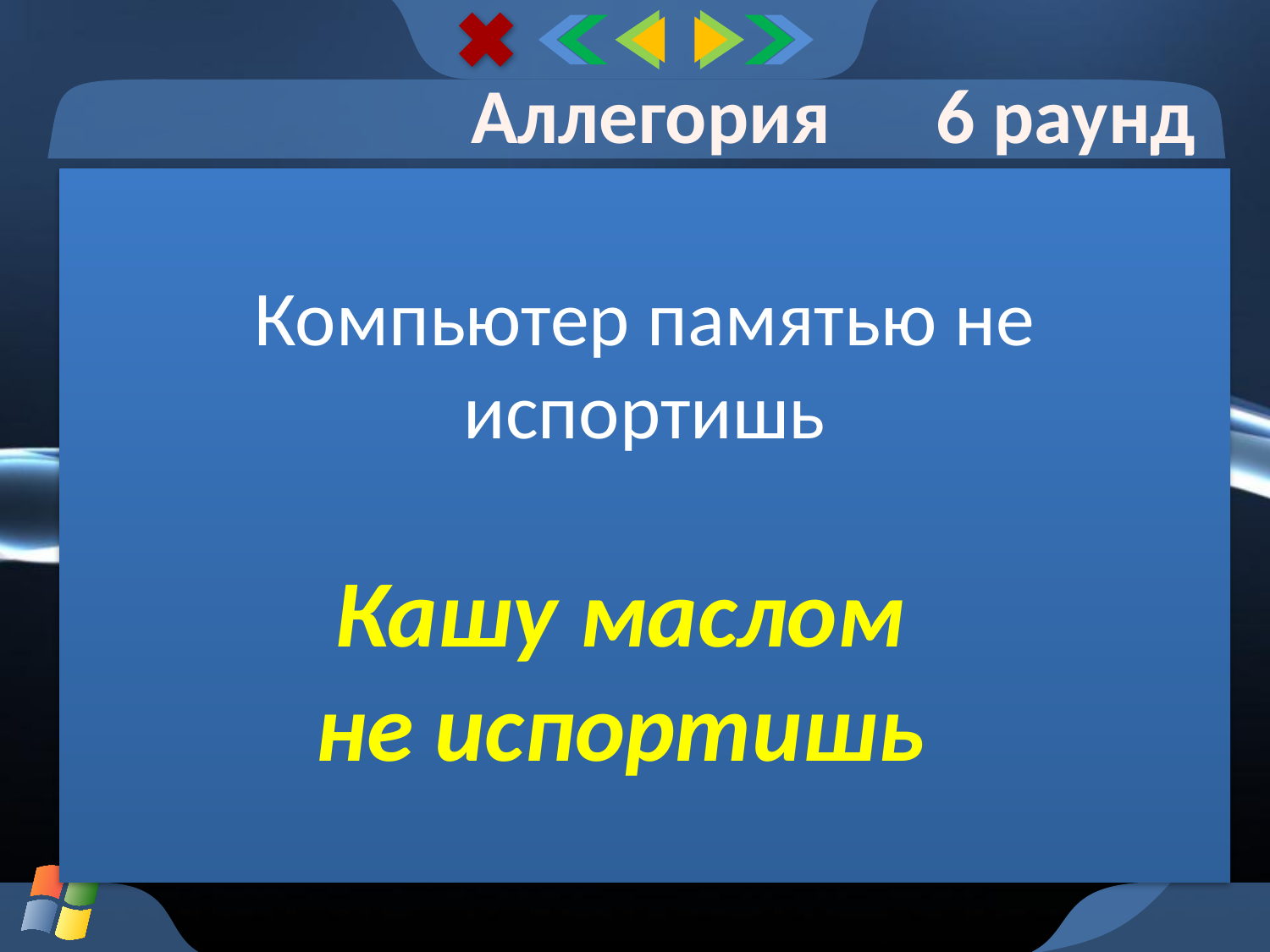

Аллегория      6 раунд

Компьютер памятью не испортишь

Кашу маслом не испортишь